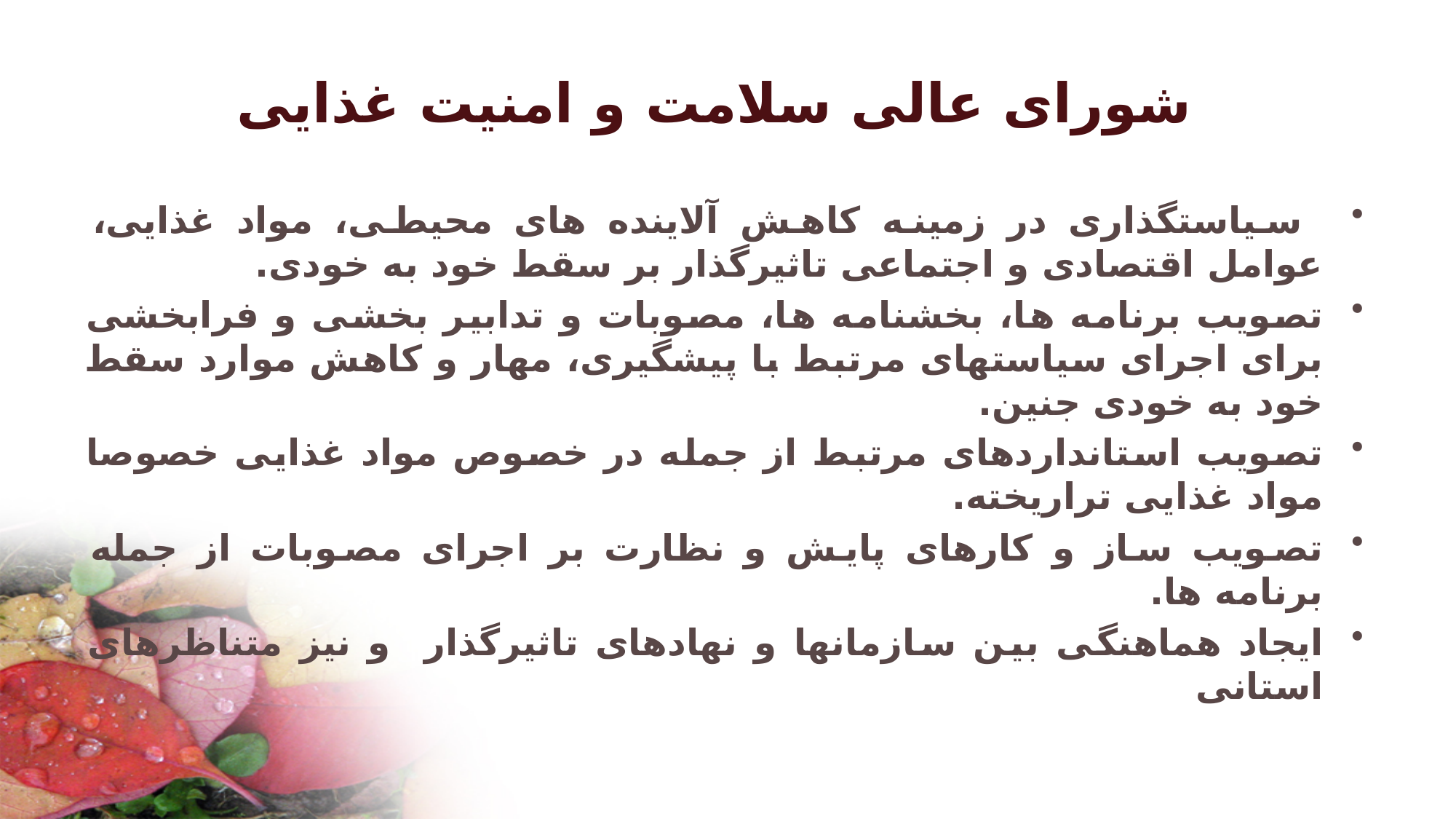

# شورای عالی سلامت و امنیت غذایی
 سیاستگذاری در زمینه کاهش آلاینده های محیطی، مواد غذایی، عوامل اقتصادی و اجتماعی تاثیرگذار بر سقط خود به خودی.
تصویب برنامه ها، بخشنامه ها، مصوبات و تدابیر بخشی و فرابخشی برای اجرای سیاستهای مرتبط با پیشگیری، مهار و کاهش موارد سقط خود به خودی جنین.
تصویب استانداردهای مرتبط از جمله در خصوص مواد غذایی خصوصا مواد غذایی تراریخته.
تصویب ساز و کارهای پایش و نظارت بر اجرای مصوبات از جمله برنامه ها.
ایجاد هماهنگی بین سازمانها و نهادهای تاثیرگذار  و نیز متناظرهای استانی